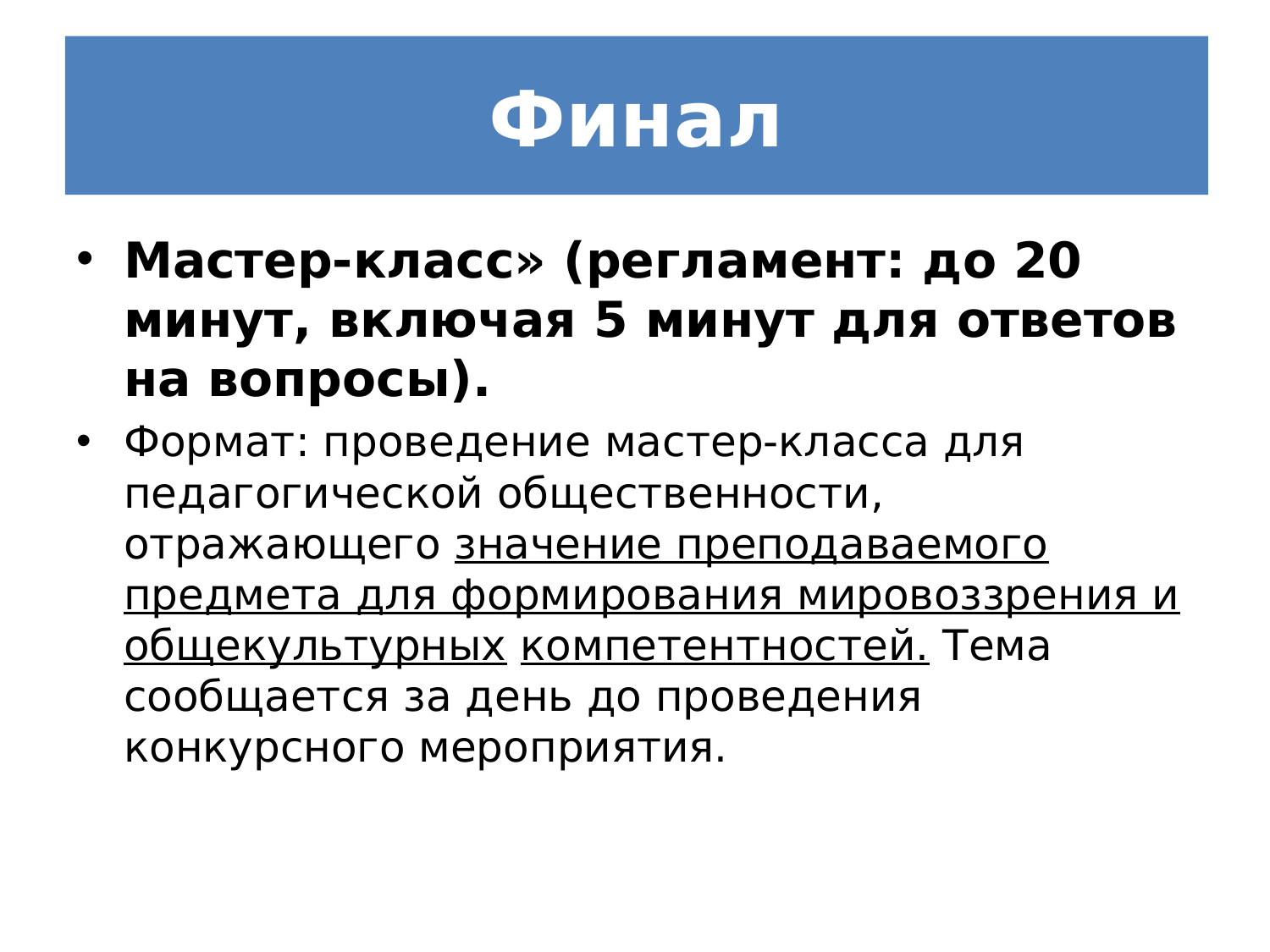

# Финал
Мастер-класс» (регламент: до 20 минут, включая 5 минут для ответов на вопросы).
Формат: проведение мастер-класса для педагогической общественности, отражающего значение преподаваемого предмета для формирования мировоззрения и общекультурных компетентностей. Тема  сообщается за день до проведения конкурсного мероприятия.